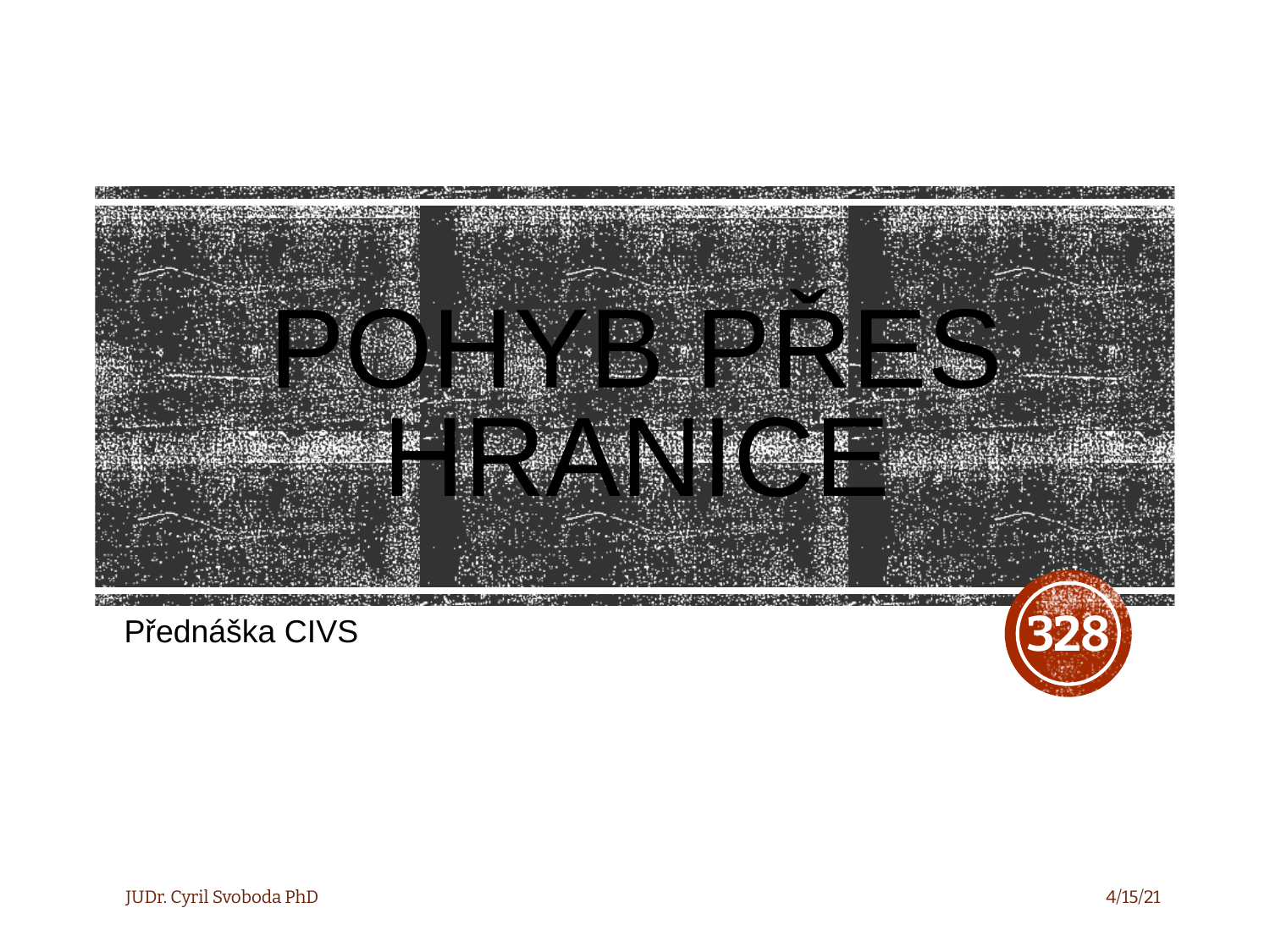

# Pohyb přes hranice
328
Přednáška CIVS
JUDr. Cyril Svoboda PhD
4/15/21